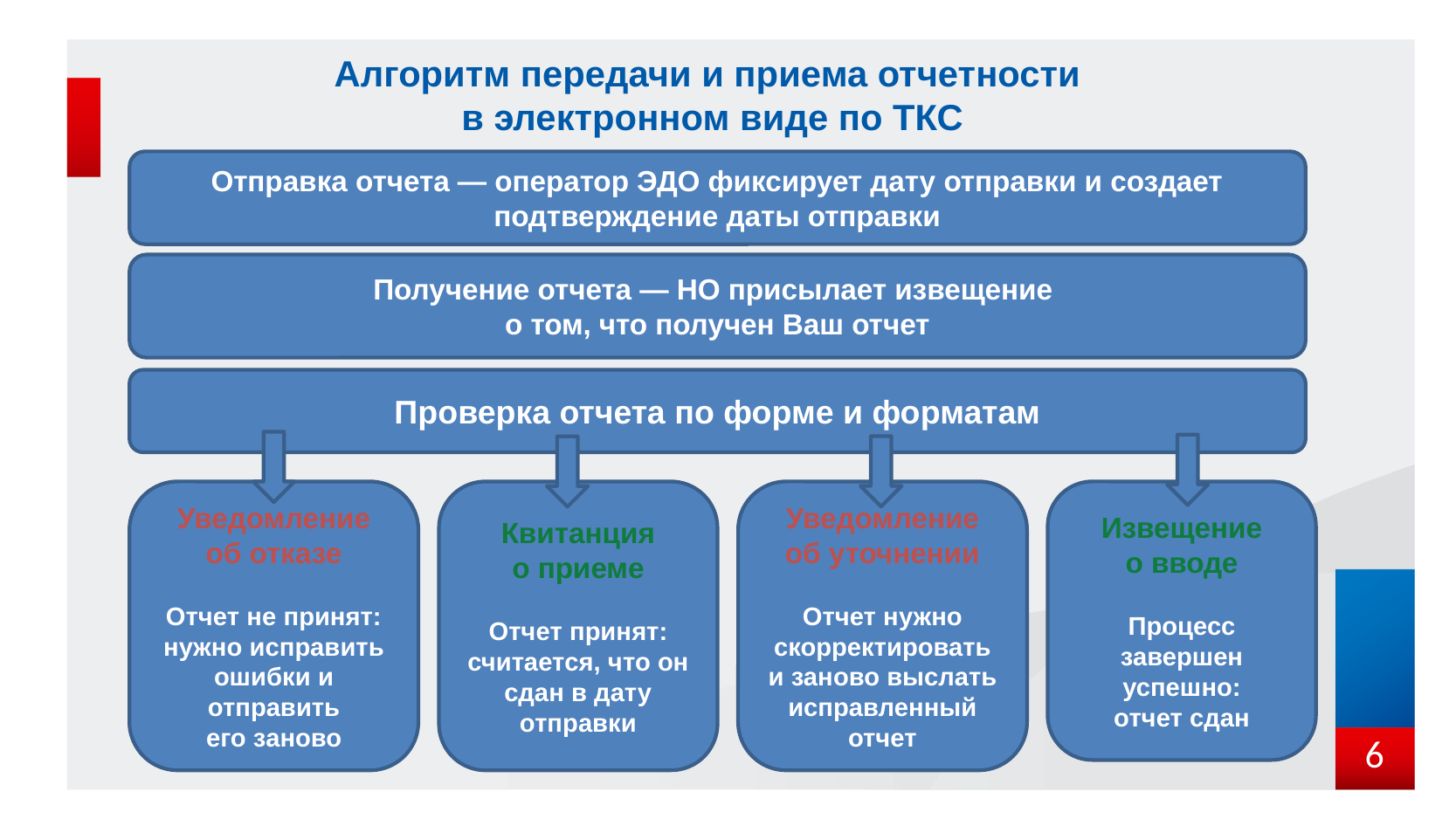

# Алгоритм передачи и приема отчетности в электронном виде по ТКС
Отправка отчета — оператор ЭДО фиксирует дату отправки и создает подтверждение даты отправки
Получение отчета — НО присылает извещение
о том, что получен Ваш отчет
Проверка отчета по форме и форматам

Уведомление об отказе

Отчет не принят: нужно исправить ошибки и отправить его заново
Квитанция о приеме

Отчет принят: считается, что он сдан в дату отправки
Уведомление об уточнении

Отчет нужно скорректировать и заново выслать исправленный отчет
Извещение о вводе

Процесс завершен успешно:
отчет сдан

6